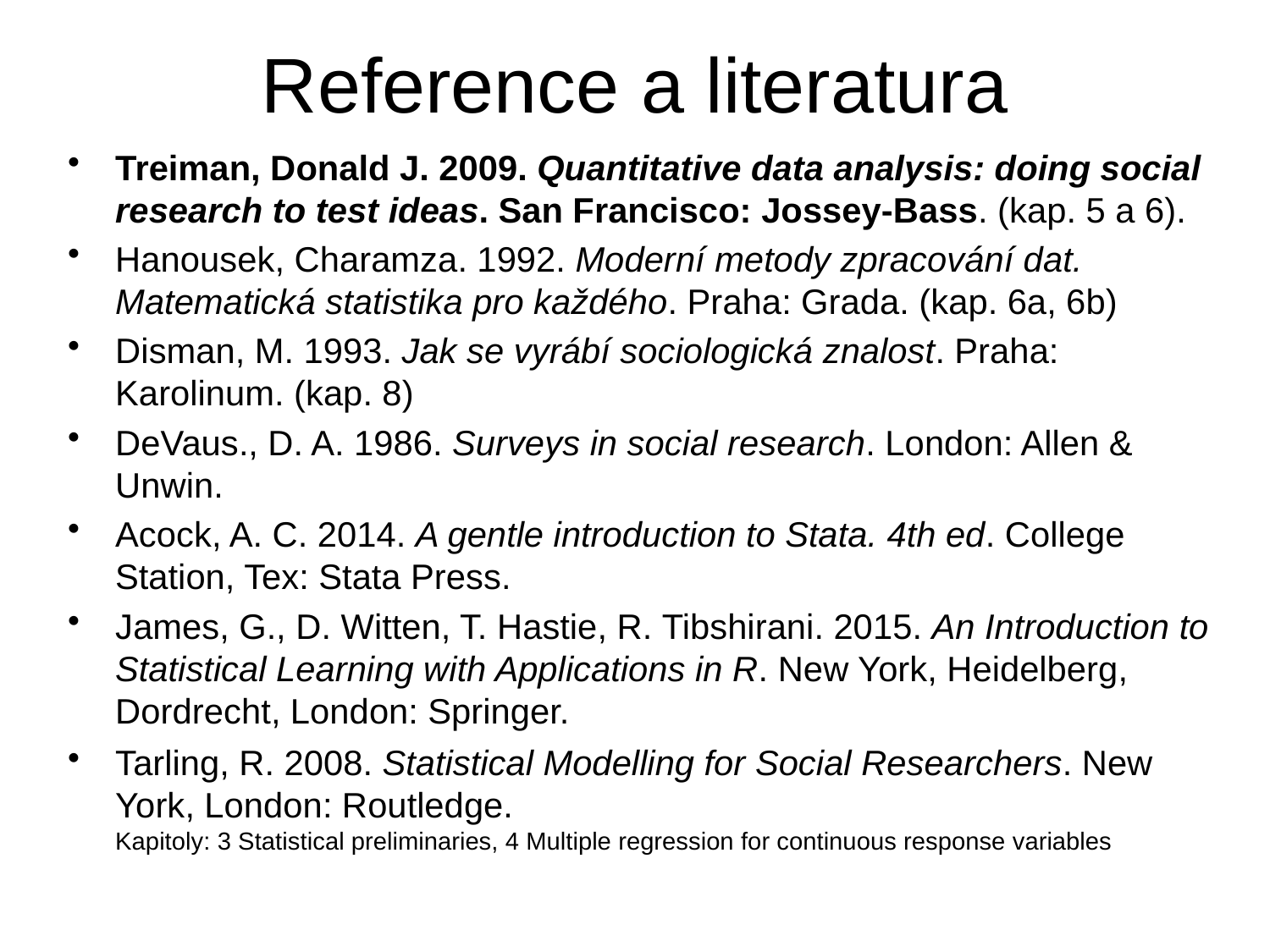

# Reference a literatura
Treiman, Donald J. 2009. Quantitative data analysis: doing social research to test ideas. San Francisco: Jossey-Bass. (kap. 5 a 6).
Hanousek, Charamza. 1992. Moderní metody zpracování dat. Matematická statistika pro každého. Praha: Grada. (kap. 6a, 6b)
Disman, M. 1993. Jak se vyrábí sociologická znalost. Praha: Karolinum. (kap. 8)
DeVaus., D. A. 1986. Surveys in social research. London: Allen & Unwin.
Acock, A. C. 2014. A gentle introduction to Stata. 4th ed. College Station, Tex: Stata Press.
James, G., D. Witten, T. Hastie, R. Tibshirani. 2015. An Introduction to Statistical Learning with Applications in R. New York, Heidelberg, Dordrecht, London: Springer.
Tarling, R. 2008. Statistical Modelling for Social Researchers. New York, London: Routledge.
Kapitoly: 3 Statistical preliminaries, 4 Multiple regression for continuous response variables